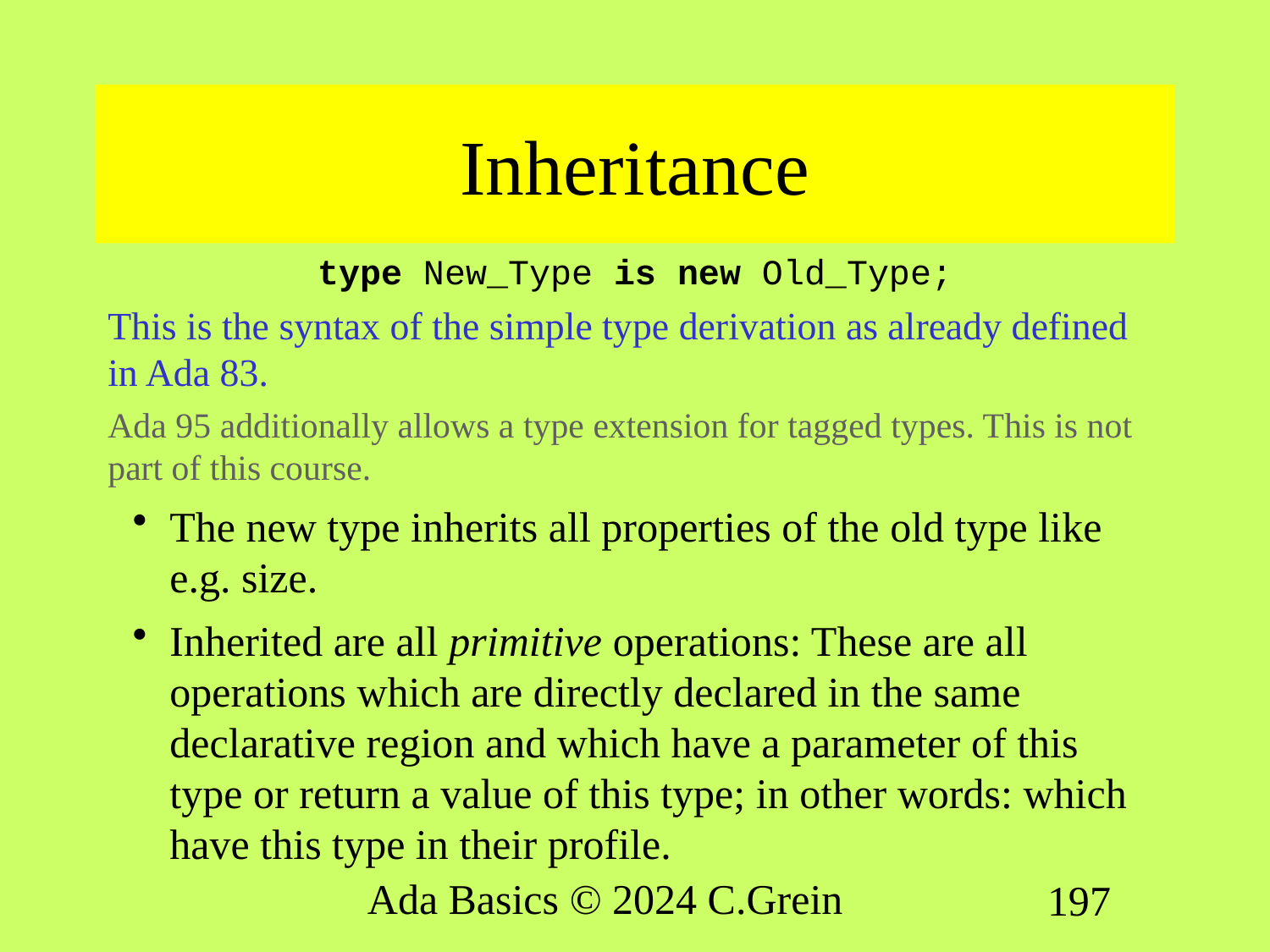

# Inheritance
type New_Type is new Old_Type;
This is the syntax of the simple type derivation as already defined in Ada 83.
Ada 95 additionally allows a type extension for tagged types. This is not part of this course.
The new type inherits all properties of the old type like e.g. size.
Inherited are all primitive operations: These are all operations which are directly declared in the same declarative region and which have a parameter of this type or return a value of this type; in other words: which have this type in their profile.
Ada Basics © 2024 C.Grein
197